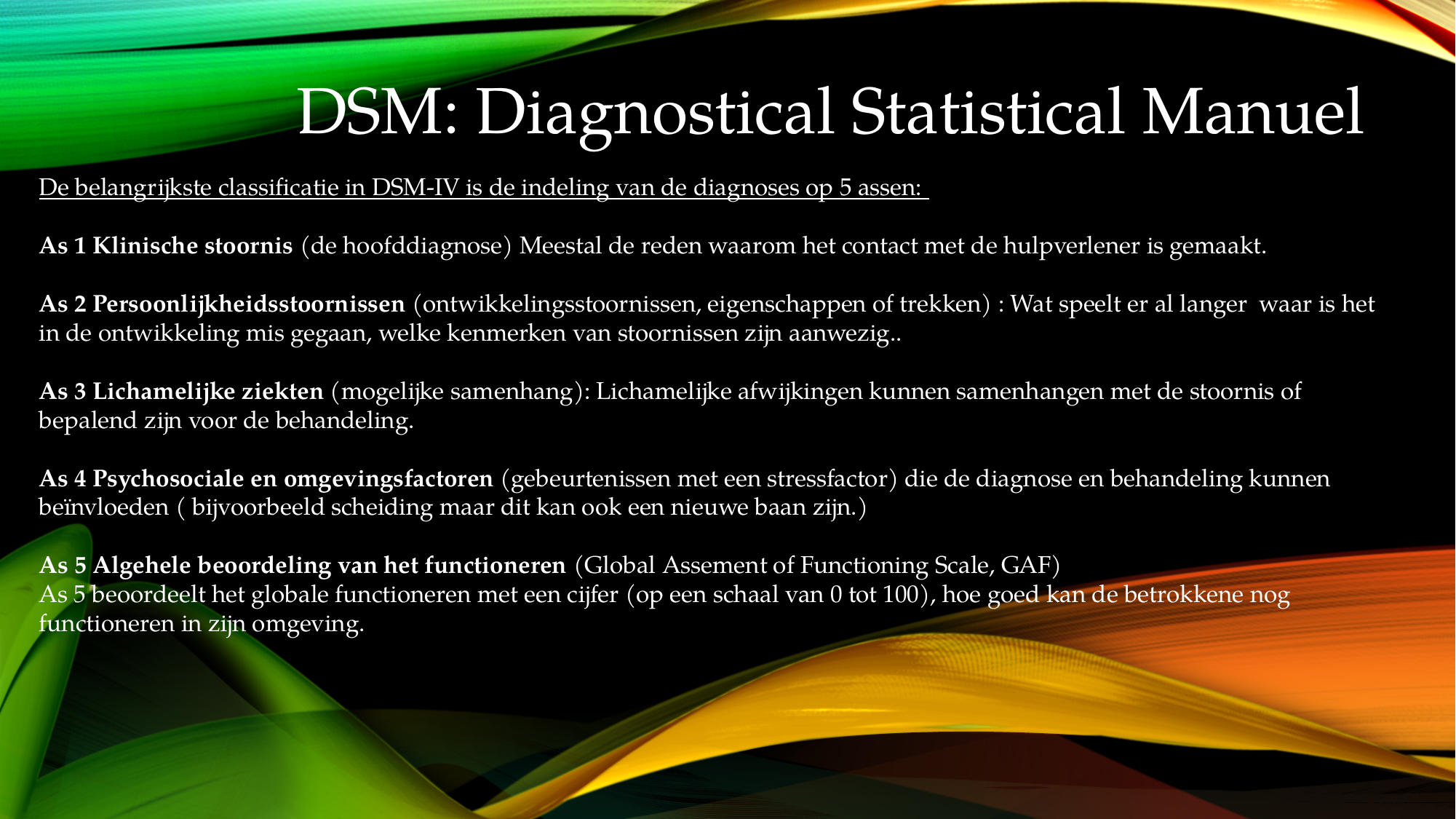

DSM: Diagnostical Statistical Manuel

De belangrijkste classificatie in DSM-IV is de indeling van de diagnoses op 5 assen:

As 1 Klinische stoornis (de hoofddiagnose) Meestal de reden waarom het contact met de hulpverlener is gemaakt.
As 2 Persoonlijkheidsstoornissen (ontwikkelingsstoornissen, eigenschappen of trekken) : Wat speelt er al langer  waar is het in de ontwikkeling mis gegaan, welke kenmerken van stoornissen zijn aanwezig..
As 3 Lichamelijke ziekten (mogelijke samenhang): Lichamelijke afwijkingen kunnen samenhangen met de stoornis of bepalend zijn voor de behandeling.
As 4 Psychosociale en omgevingsfactoren (gebeurtenissen met een stressfactor) die de diagnose en behandeling kunnen beïnvloeden ( bijvoorbeeld scheiding maar dit kan ook een nieuwe baan zijn.)
As 5 Algehele beoordeling van het functioneren (Global Assement of Functioning Scale, GAF)
As 5 beoordeelt het globale functioneren met een cijfer (op een schaal van 0 tot 100), hoe goed kan de betrokkene nog functioneren in zijn omgeving.